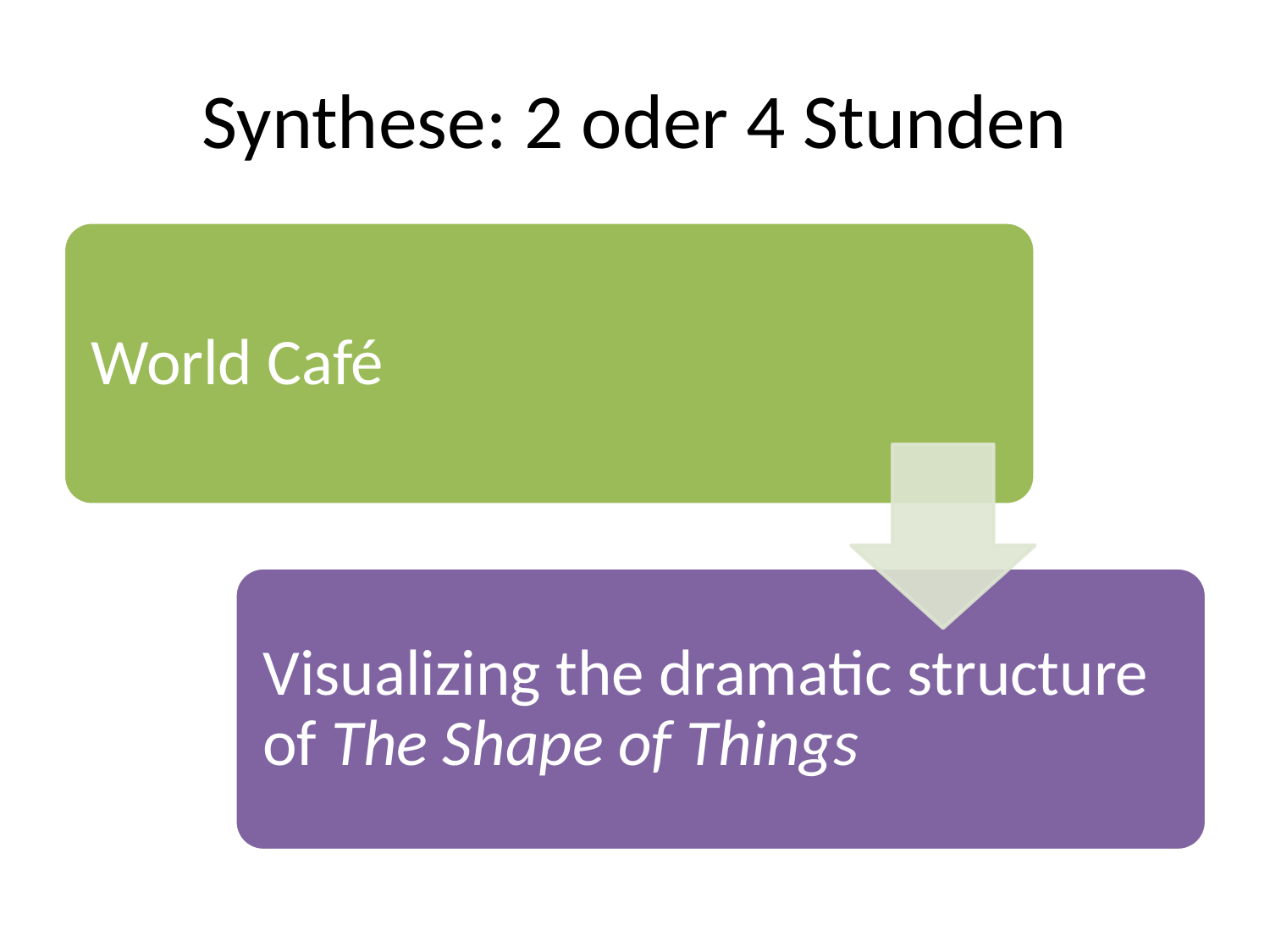

# Synthese: 2 oder 4 Stunden
World Café
Visualizing the dramatic structure of The Shape of Things